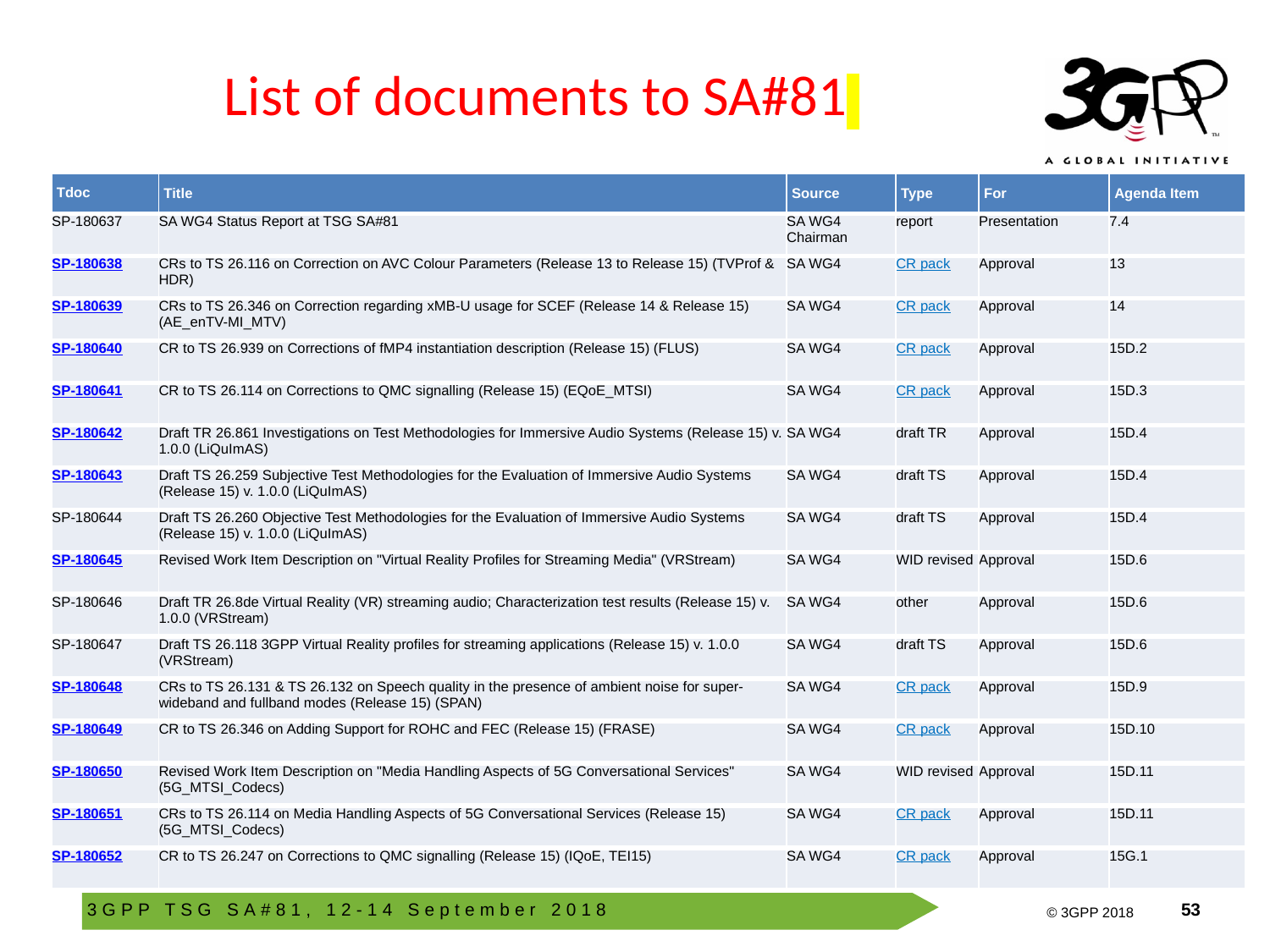

# List of documents to SA#81
| Tdoc | Title | Source | Type | For | Agenda Item |
| --- | --- | --- | --- | --- | --- |
| SP-180637 | SA WG4 Status Report at TSG SA#81 | SA WG4 Chairman | report | Presentation | 7.4 |
| SP-180638 | CRs to TS 26.116 on Correction on AVC Colour Parameters (Release 13 to Release 15) (TVProf & HDR) | SA WG4 | CR pack | Approval | 13 |
| SP-180639 | CRs to TS 26.346 on Correction regarding xMB-U usage for SCEF (Release 14 & Release 15) (AE\_enTV-MI\_MTV) | SA WG4 | CR pack | Approval | 14 |
| SP-180640 | CR to TS 26.939 on Corrections of fMP4 instantiation description (Release 15) (FLUS) | SA WG4 | CR pack | Approval | 15D.2 |
| SP-180641 | CR to TS 26.114 on Corrections to QMC signalling (Release 15) (EQoE\_MTSI) | SA WG4 | CR pack | Approval | 15D.3 |
| SP-180642 | Draft TR 26.861 Investigations on Test Methodologies for Immersive Audio Systems (Release 15) v. 1.0.0 (LiQuImAS) | SA WG4 | draft TR | Approval | 15D.4 |
| SP-180643 | Draft TS 26.259 Subjective Test Methodologies for the Evaluation of Immersive Audio Systems (Release 15) v. 1.0.0 (LiQuImAS) | SA WG4 | draft TS | Approval | 15D.4 |
| SP-180644 | Draft TS 26.260 Objective Test Methodologies for the Evaluation of Immersive Audio Systems (Release 15) v. 1.0.0 (LiQuImAS) | SA WG4 | draft TS | Approval | 15D.4 |
| SP-180645 | Revised Work Item Description on "Virtual Reality Profiles for Streaming Media" (VRStream) | SA WG4 | WID revised | Approval | 15D.6 |
| SP-180646 | Draft TR 26.8de Virtual Reality (VR) streaming audio; Characterization test results (Release 15) v. 1.0.0 (VRStream) | SA WG4 | other | Approval | 15D.6 |
| SP-180647 | Draft TS 26.118 3GPP Virtual Reality profiles for streaming applications (Release 15) v. 1.0.0 (VRStream) | SA WG4 | draft TS | Approval | 15D.6 |
| SP-180648 | CRs to TS 26.131 & TS 26.132 on Speech quality in the presence of ambient noise for super-wideband and fullband modes (Release 15) (SPAN) | SA WG4 | CR pack | Approval | 15D.9 |
| SP-180649 | CR to TS 26.346 on Adding Support for ROHC and FEC (Release 15) (FRASE) | SA WG4 | CR pack | Approval | 15D.10 |
| SP-180650 | Revised Work Item Description on "Media Handling Aspects of 5G Conversational Services" (5G\_MTSI\_Codecs) | SA WG4 | WID revised | Approval | 15D.11 |
| SP-180651 | CRs to TS 26.114 on Media Handling Aspects of 5G Conversational Services (Release 15) (5G\_MTSI\_Codecs) | SA WG4 | CR pack | Approval | 15D.11 |
| SP-180652 | CR to TS 26.247 on Corrections to QMC signalling (Release 15) (IQoE, TEI15) | SA WG4 | CR pack | Approval | 15G.1 |